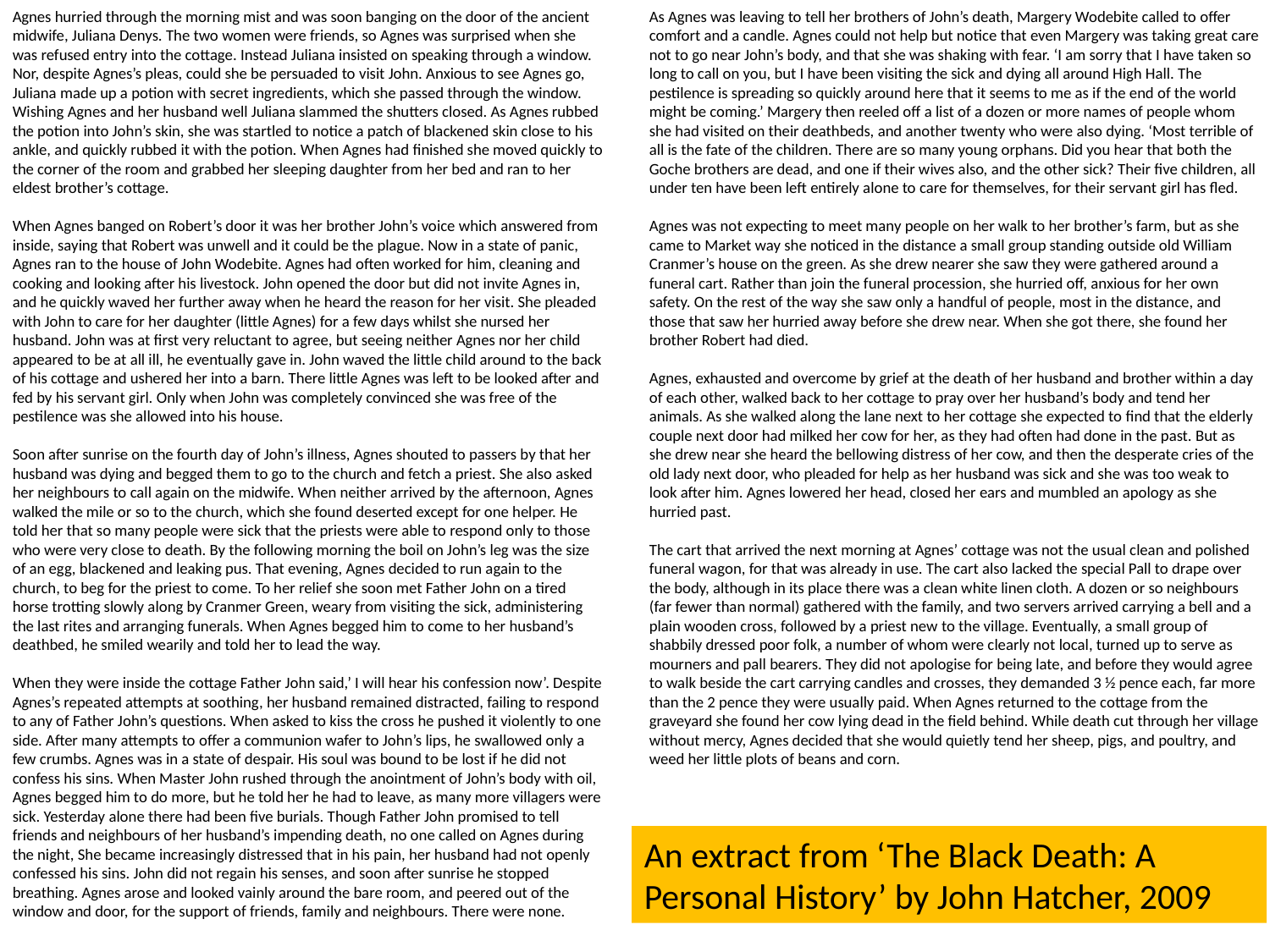

Agnes hurried through the morning mist and was soon banging on the door of the ancient midwife, Juliana Denys. The two women were friends, so Agnes was surprised when she was refused entry into the cottage. Instead Juliana insisted on speaking through a window. Nor, despite Agnes’s pleas, could she be persuaded to visit John. Anxious to see Agnes go, Juliana made up a potion with secret ingredients, which she passed through the window. Wishing Agnes and her husband well Juliana slammed the shutters closed. As Agnes rubbed the potion into John’s skin, she was startled to notice a patch of blackened skin close to his ankle, and quickly rubbed it with the potion. When Agnes had finished she moved quickly to the corner of the room and grabbed her sleeping daughter from her bed and ran to her eldest brother’s cottage.

When Agnes banged on Robert’s door it was her brother John’s voice which answered from inside, saying that Robert was unwell and it could be the plague. Now in a state of panic, Agnes ran to the house of John Wodebite. Agnes had often worked for him, cleaning and cooking and looking after his livestock. John opened the door but did not invite Agnes in, and he quickly waved her further away when he heard the reason for her visit. She pleaded with John to care for her daughter (little Agnes) for a few days whilst she nursed her husband. John was at first very reluctant to agree, but seeing neither Agnes nor her child appeared to be at all ill, he eventually gave in. John waved the little child around to the back of his cottage and ushered her into a barn. There little Agnes was left to be looked after and fed by his servant girl. Only when John was completely convinced she was free of the pestilence was she allowed into his house.

Soon after sunrise on the fourth day of John’s illness, Agnes shouted to passers by that her husband was dying and begged them to go to the church and fetch a priest. She also asked her neighbours to call again on the midwife. When neither arrived by the afternoon, Agnes walked the mile or so to the church, which she found deserted except for one helper. He told her that so many people were sick that the priests were able to respond only to those who were very close to death. By the following morning the boil on John’s leg was the size of an egg, blackened and leaking pus. That evening, Agnes decided to run again to the church, to beg for the priest to come. To her relief she soon met Father John on a tired horse trotting slowly along by Cranmer Green, weary from visiting the sick, administering the last rites and arranging funerals. When Agnes begged him to come to her husband’s deathbed, he smiled wearily and told her to lead the way.

When they were inside the cottage Father John said,’ I will hear his confession now’. Despite Agnes’s repeated attempts at soothing, her husband remained distracted, failing to respond to any of Father John’s questions. When asked to kiss the cross he pushed it violently to one side. After many attempts to offer a communion wafer to John’s lips, he swallowed only a few crumbs. Agnes was in a state of despair. His soul was bound to be lost if he did not confess his sins. When Master John rushed through the anointment of John’s body with oil, Agnes begged him to do more, but he told her he had to leave, as many more villagers were sick. Yesterday alone there had been five burials. Though Father John promised to tell friends and neighbours of her husband’s impending death, no one called on Agnes during the night, She became increasingly distressed that in his pain, her husband had not openly confessed his sins. John did not regain his senses, and soon after sunrise he stopped breathing. Agnes arose and looked vainly around the bare room, and peered out of the window and door, for the support of friends, family and neighbours. There were none.
As Agnes was leaving to tell her brothers of John’s death, Margery Wodebite called to offer comfort and a candle. Agnes could not help but notice that even Margery was taking great care not to go near John’s body, and that she was shaking with fear. ‘I am sorry that I have taken so long to call on you, but I have been visiting the sick and dying all around High Hall. The pestilence is spreading so quickly around here that it seems to me as if the end of the world might be coming.’ Margery then reeled off a list of a dozen or more names of people whom she had visited on their deathbeds, and another twenty who were also dying. ‘Most terrible of all is the fate of the children. There are so many young orphans. Did you hear that both the Goche brothers are dead, and one if their wives also, and the other sick? Their five children, all under ten have been left entirely alone to care for themselves, for their servant girl has fled.

Agnes was not expecting to meet many people on her walk to her brother’s farm, but as she came to Market way she noticed in the distance a small group standing outside old William Cranmer’s house on the green. As she drew nearer she saw they were gathered around a funeral cart. Rather than join the funeral procession, she hurried off, anxious for her own safety. On the rest of the way she saw only a handful of people, most in the distance, and those that saw her hurried away before she drew near. When she got there, she found her brother Robert had died.

Agnes, exhausted and overcome by grief at the death of her husband and brother within a day of each other, walked back to her cottage to pray over her husband’s body and tend her animals. As she walked along the lane next to her cottage she expected to find that the elderly couple next door had milked her cow for her, as they had often had done in the past. But as she drew near she heard the bellowing distress of her cow, and then the desperate cries of the old lady next door, who pleaded for help as her husband was sick and she was too weak to look after him. Agnes lowered her head, closed her ears and mumbled an apology as she hurried past.

The cart that arrived the next morning at Agnes’ cottage was not the usual clean and polished funeral wagon, for that was already in use. The cart also lacked the special Pall to drape over the body, although in its place there was a clean white linen cloth. A dozen or so neighbours (far fewer than normal) gathered with the family, and two servers arrived carrying a bell and a plain wooden cross, followed by a priest new to the village. Eventually, a small group of shabbily dressed poor folk, a number of whom were clearly not local, turned up to serve as mourners and pall bearers. They did not apologise for being late, and before they would agree to walk beside the cart carrying candles and crosses, they demanded 3 ½ pence each, far more than the 2 pence they were usually paid. When Agnes returned to the cottage from the graveyard she found her cow lying dead in the field behind. While death cut through her village without mercy, Agnes decided that she would quietly tend her sheep, pigs, and poultry, and weed her little plots of beans and corn.
An extract from ‘The Black Death: A Personal History’ by John Hatcher, 2009